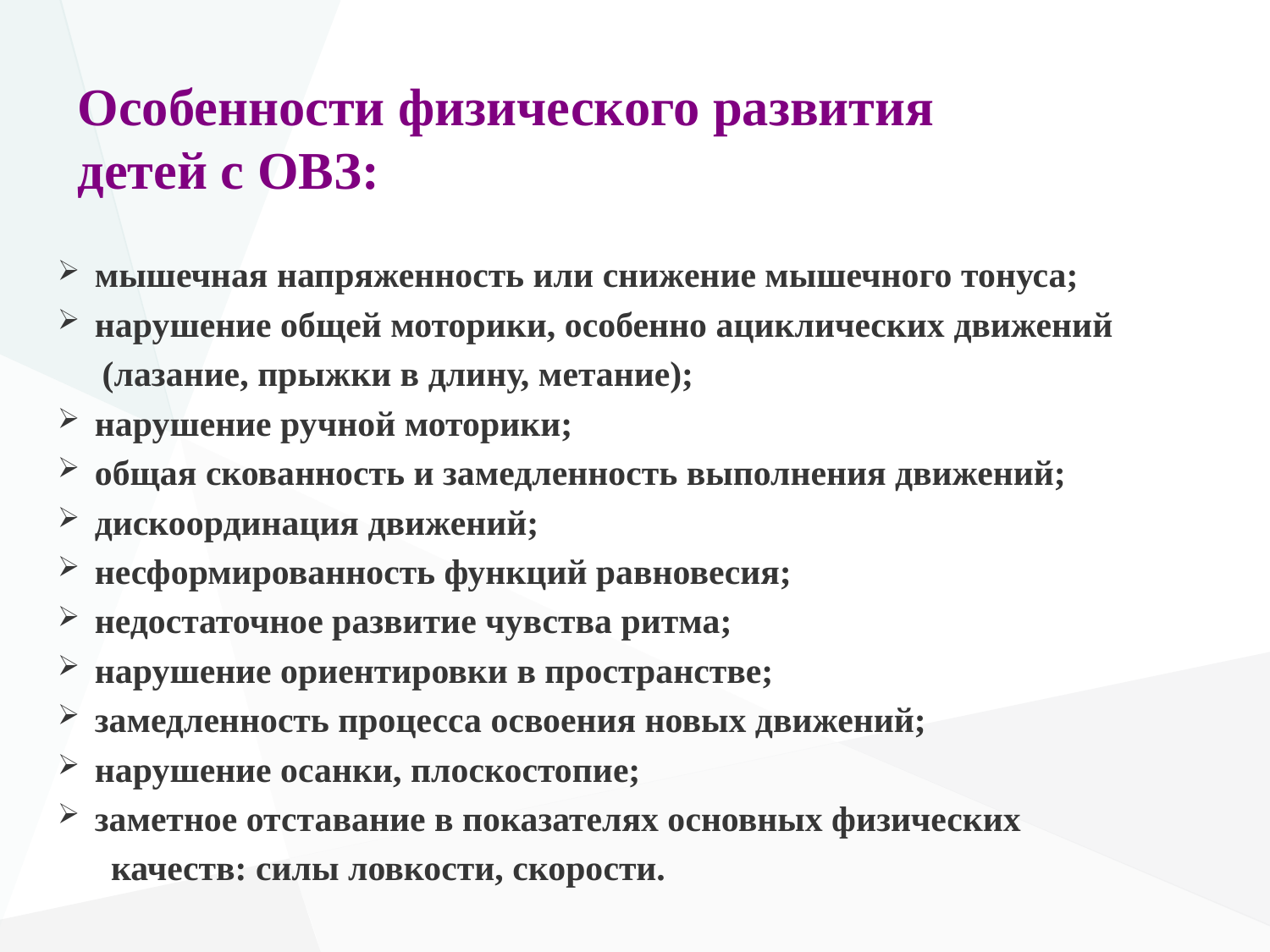

# Особенности физического развития детей с ОВЗ:
мышечная напряженность или снижение мышечного тонуса;
нарушение общей моторики, особенно ациклических движений
     (лазание, прыжки в длину, метание);
нарушение ручной моторики;
общая скованность и замедленность выполнения движений;
дискоординация движений;
несформированность функций равновесия;
недостаточное развитие чувства ритма;
нарушение ориентировки в пространстве;
замедленность процесса освоения новых движений;
нарушение осанки, плоскостопие;
заметное отставание в показателях основных физических
      качеств: силы ловкости, скорости.